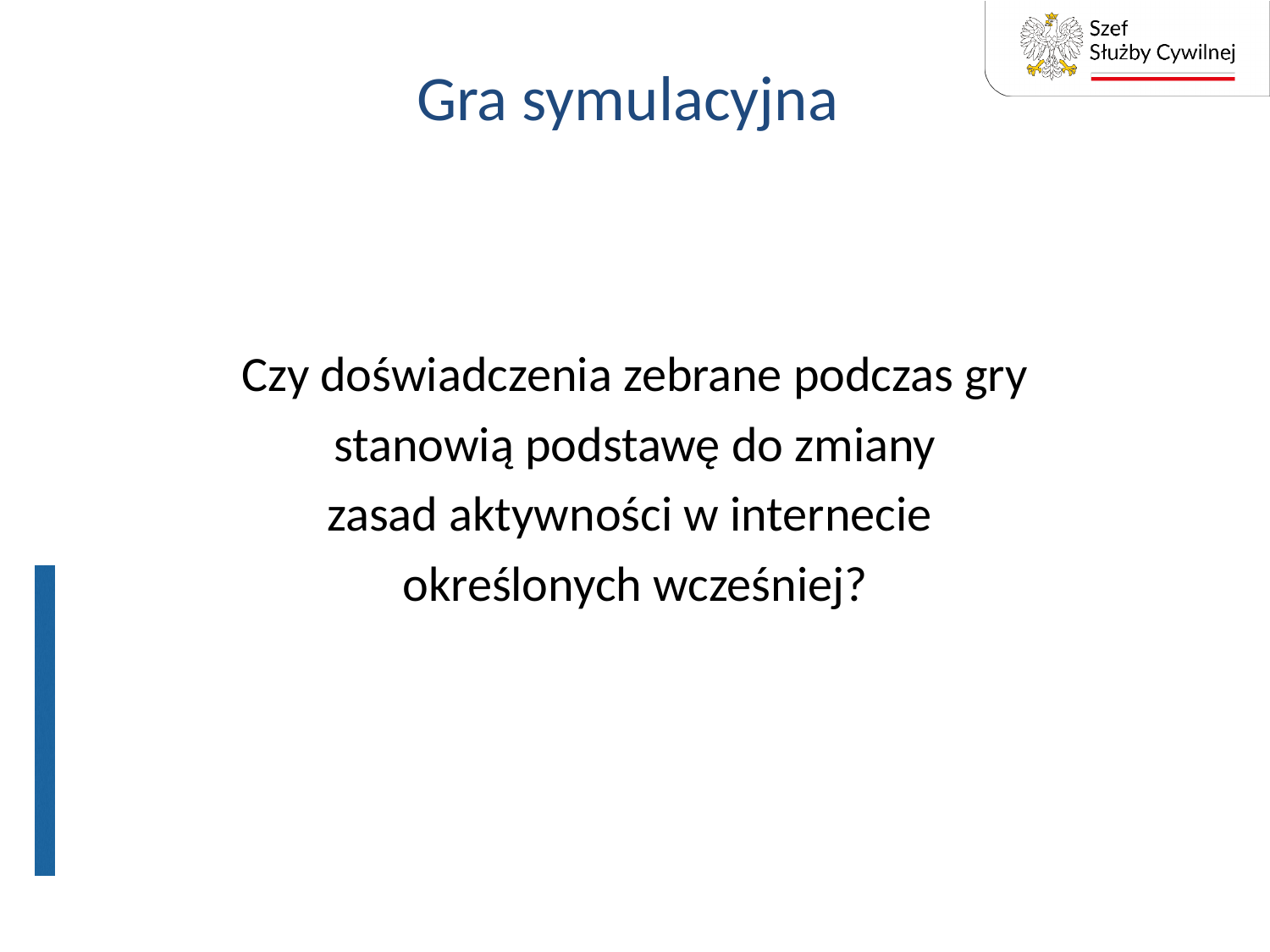

# Gra symulacyjna
Czy doświadczenia zebrane podczas gry
 stanowią podstawę do zmiany
zasad aktywności w internecie
określonych wcześniej?